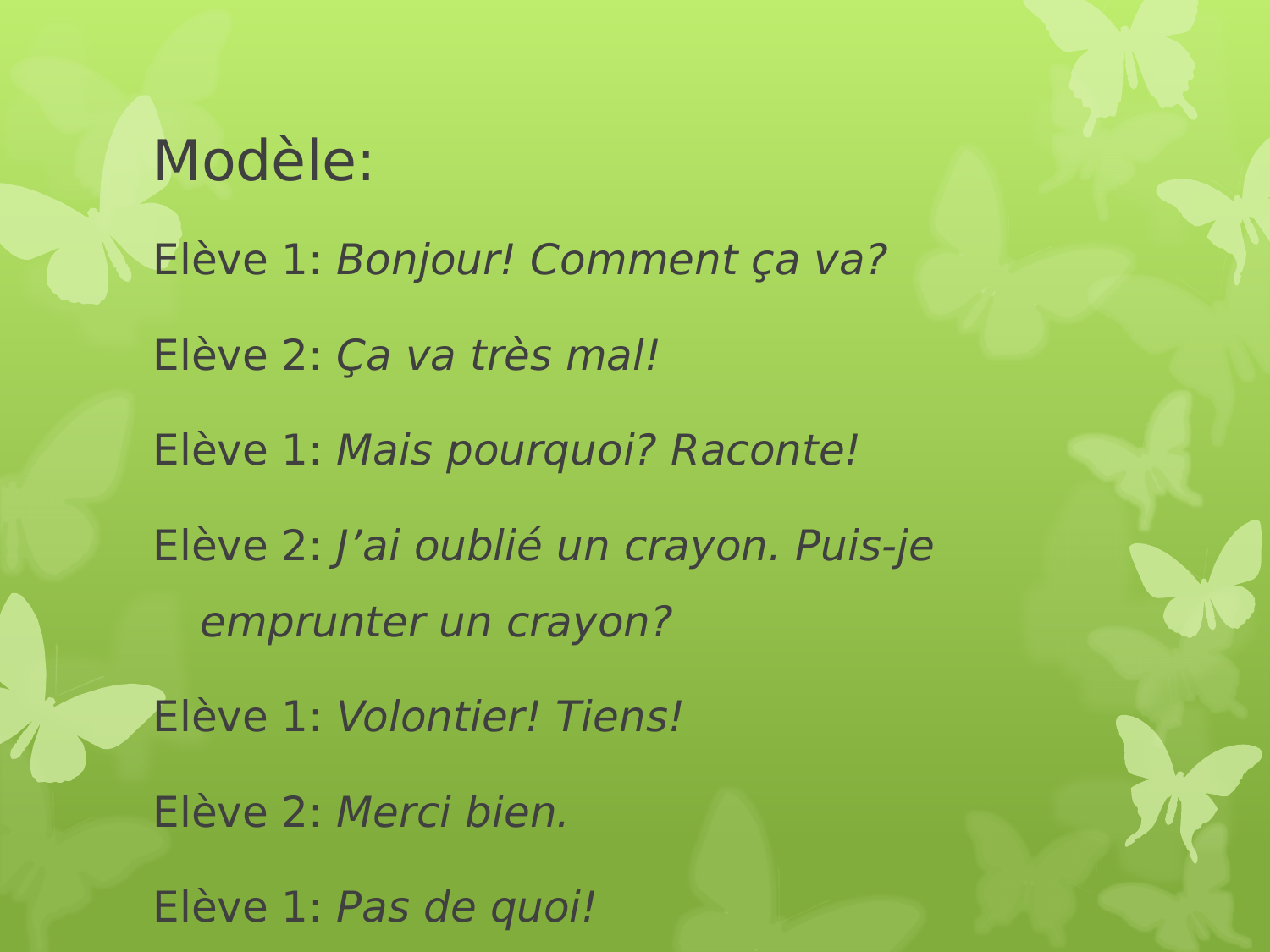

# Modèle:
Elève 1: Bonjour! Comment ça va?
Elève 2: Ça va très mal!
Elève 1: Mais pourquoi? Raconte!
Elève 2: J’ai oublié un crayon. Puis-je emprunter un crayon?
Elève 1: Volontier! Tiens!
Elève 2: Merci bien.
Elève 1: Pas de quoi!